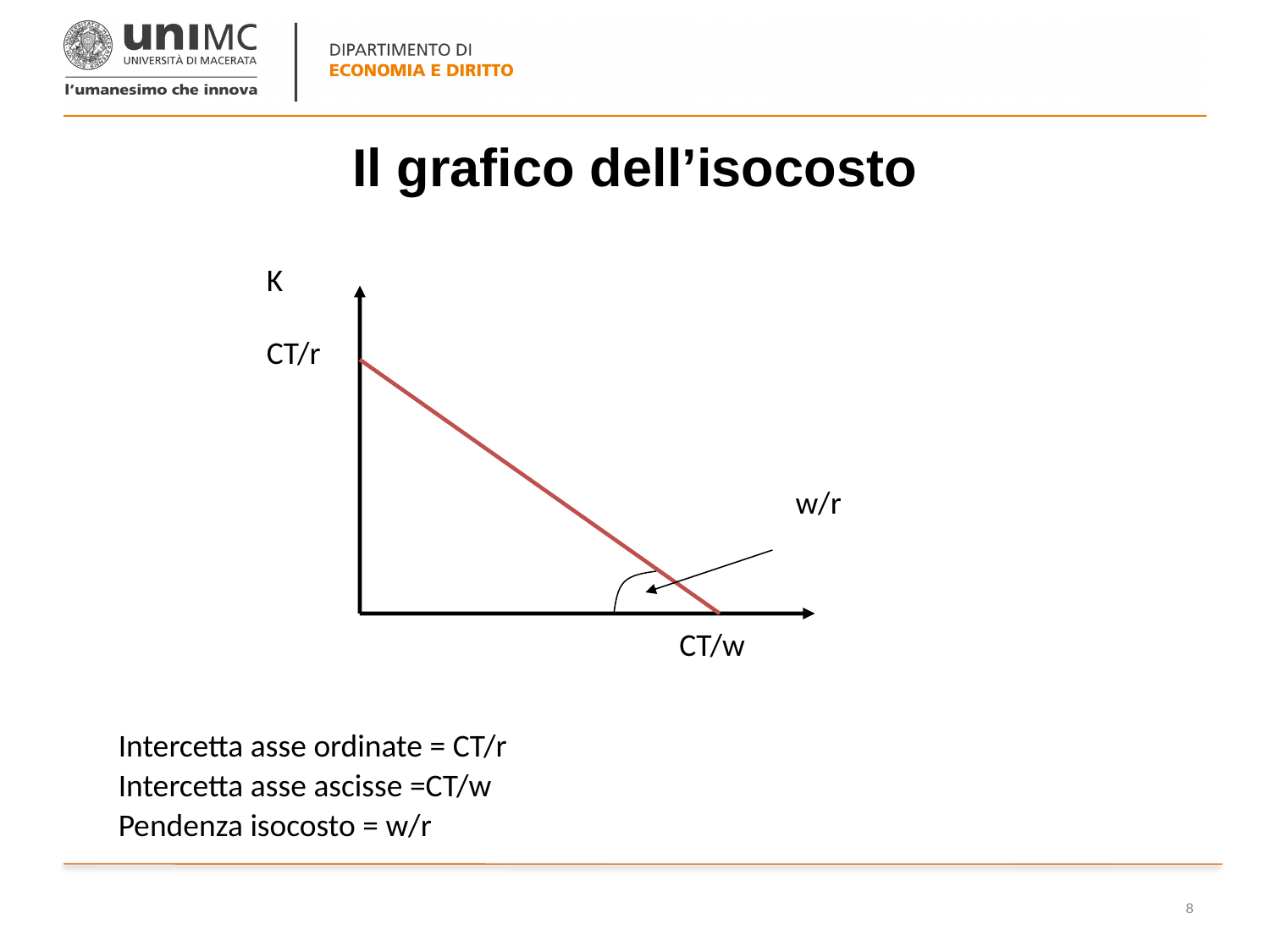

# Il grafico dell’isocosto
K

CT/r

w/r

CT/w
Intercetta asse ordinate = CT/r
Intercetta asse ascisse =CT/w
Pendenza isocosto = w/r
8